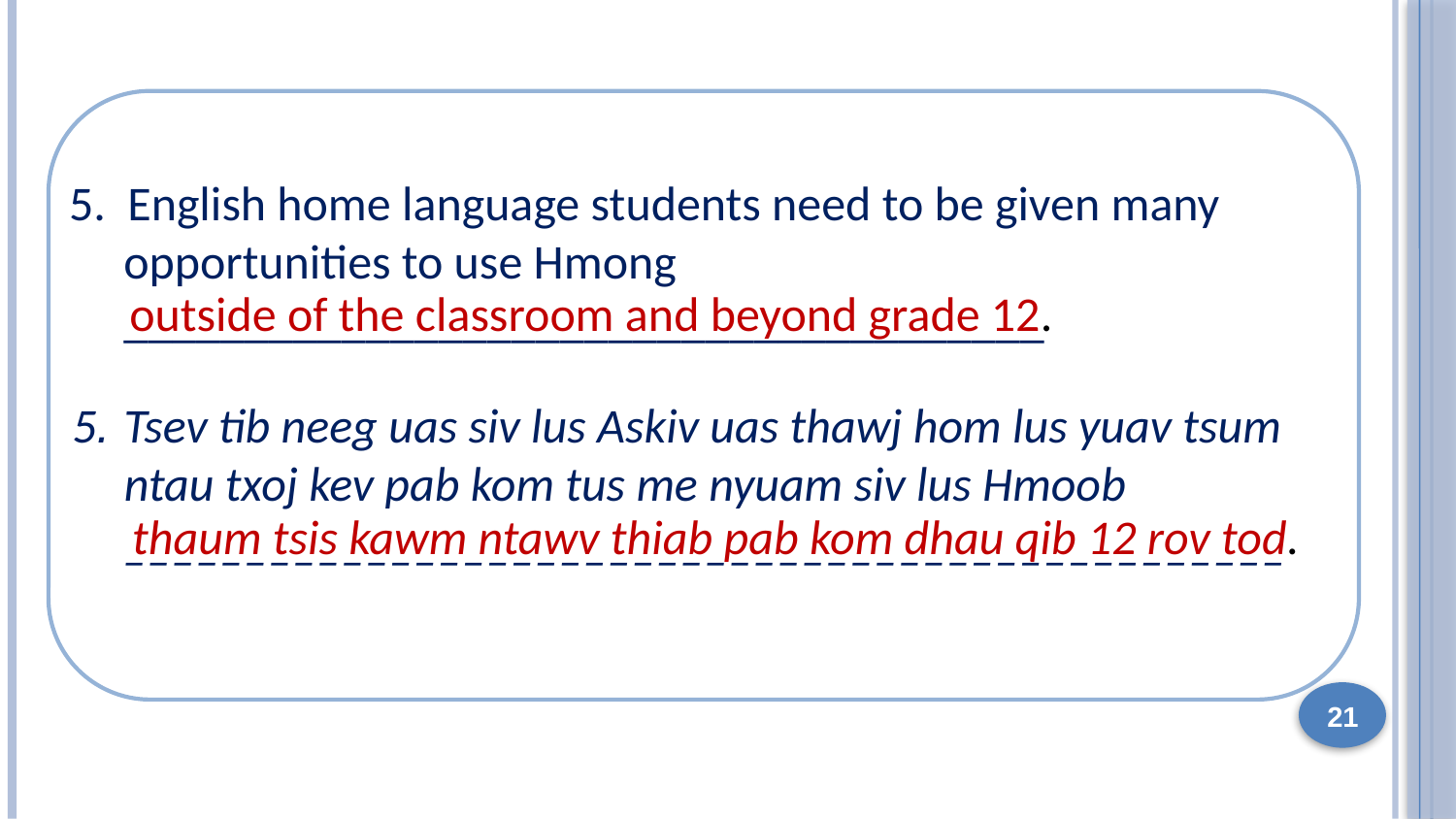

.  Research shows that all DLI children – regdless of home language –_______.

La investigación muestra que todos los niños de DLI, independientemente del idioma que se hable en casa, _______.
.  Research shows that all DLI children – regardless of home language –_______.

La investigación muestra que todos los niños de DLI, independientemente del idioma que se hable en casa, _______.

5.  English home language students need to be given many
     opportunities to use Hmong
     ______________________________________
outside of the classroom and beyond grade 12.
 5. Tsev tib neeg uas siv lus Askiv uas thawj hom lus yuav tsum
      ntau txoj kev pab kom tus me nyuam siv lus Hmoob
      ________________________________________________

thaum tsis kawm ntawv thiab pab kom dhau qib 12 rov tod.
21